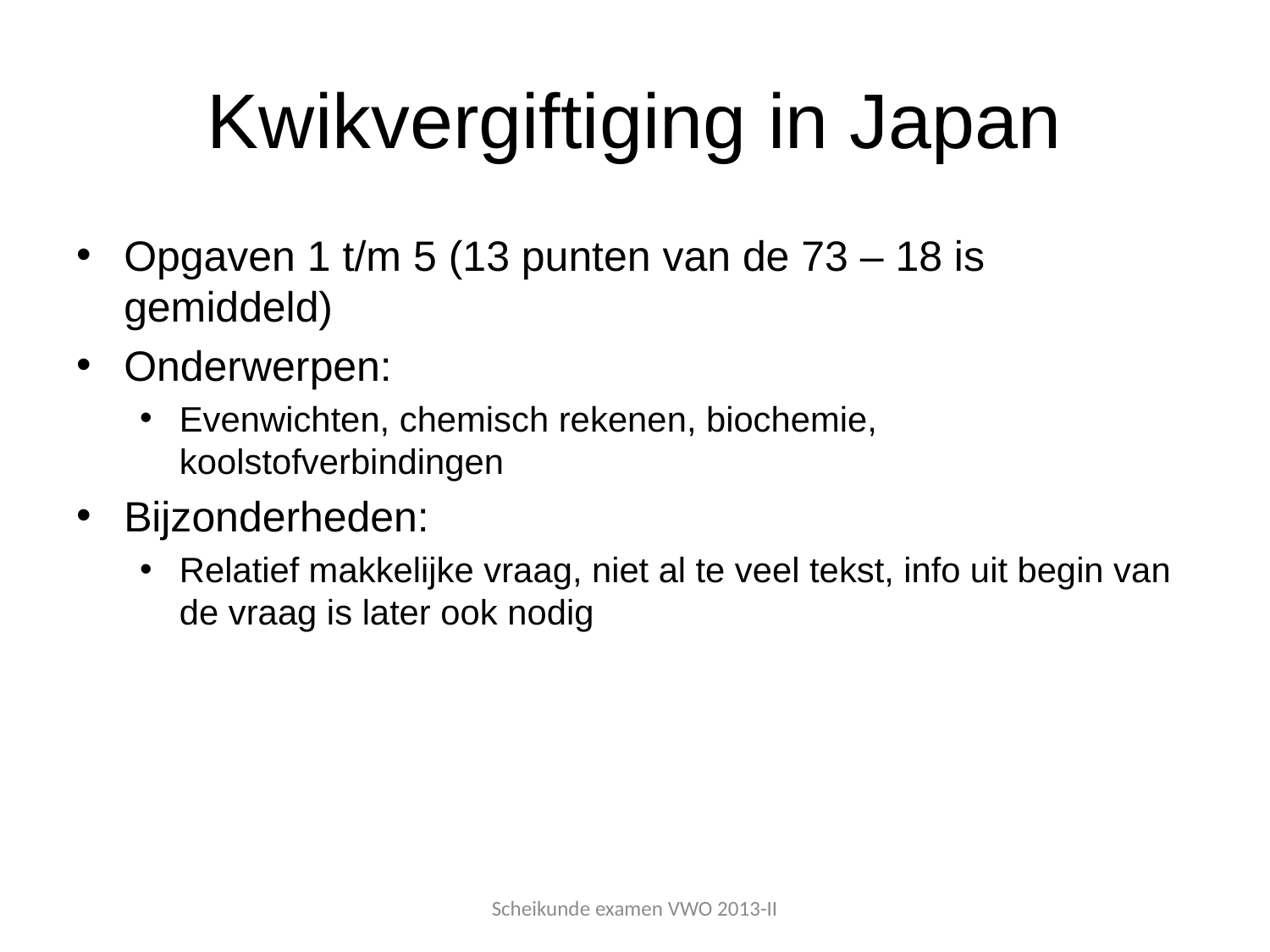

# Kwikvergiftiging in Japan
Opgaven 1 t/m 5 (13 punten van de 73 – 18 is gemiddeld)
Onderwerpen:
Evenwichten, chemisch rekenen, biochemie, koolstofverbindingen
Bijzonderheden:
Relatief makkelijke vraag, niet al te veel tekst, info uit begin van de vraag is later ook nodig

Scheikunde examen VWO 2013-II